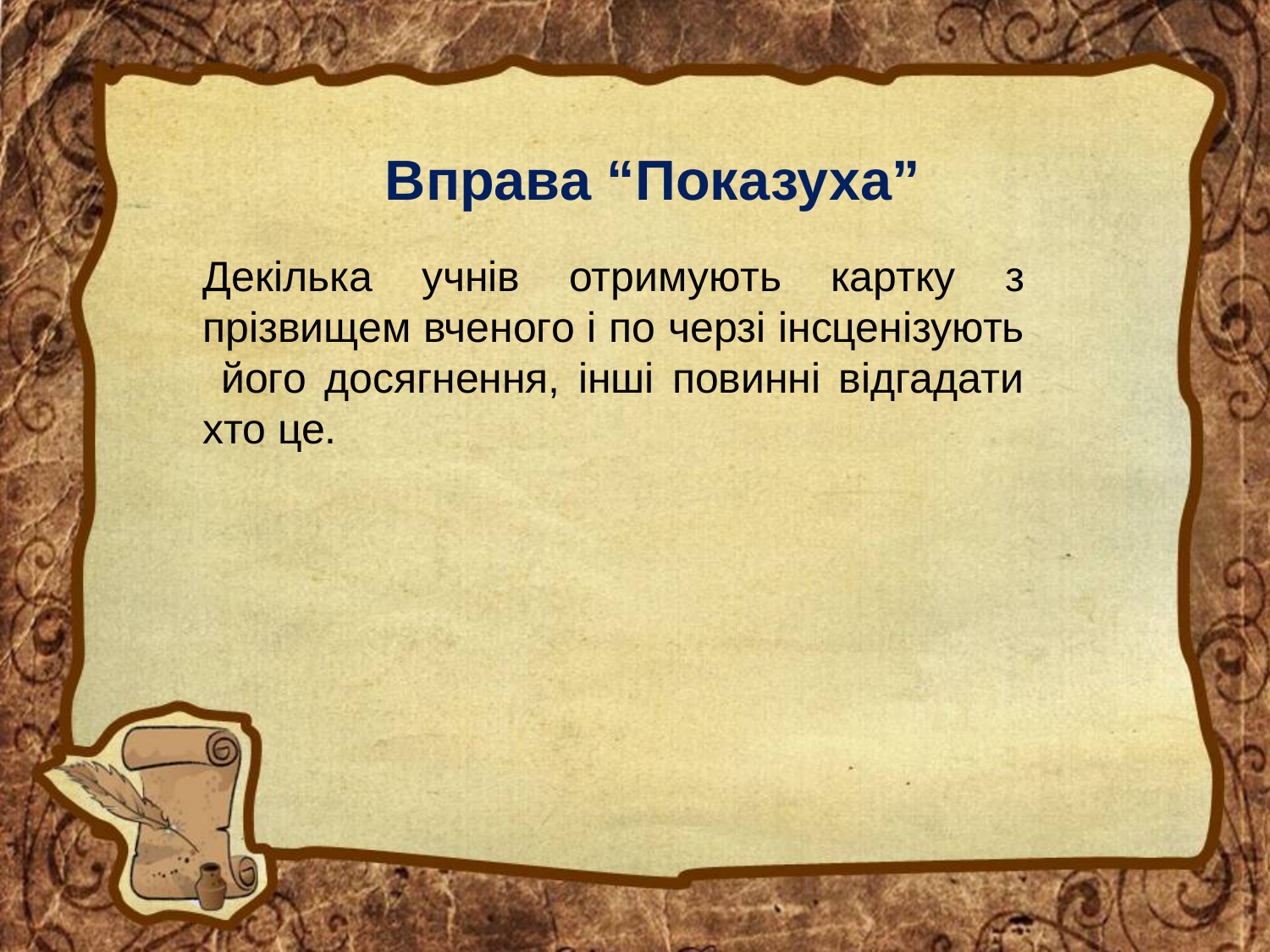

Вправа “Показуха”
Декілька учнів отримують картку з прізвищем вченого і по черзі інсценізують  його досягнення, інші повинні відгадати хто це.